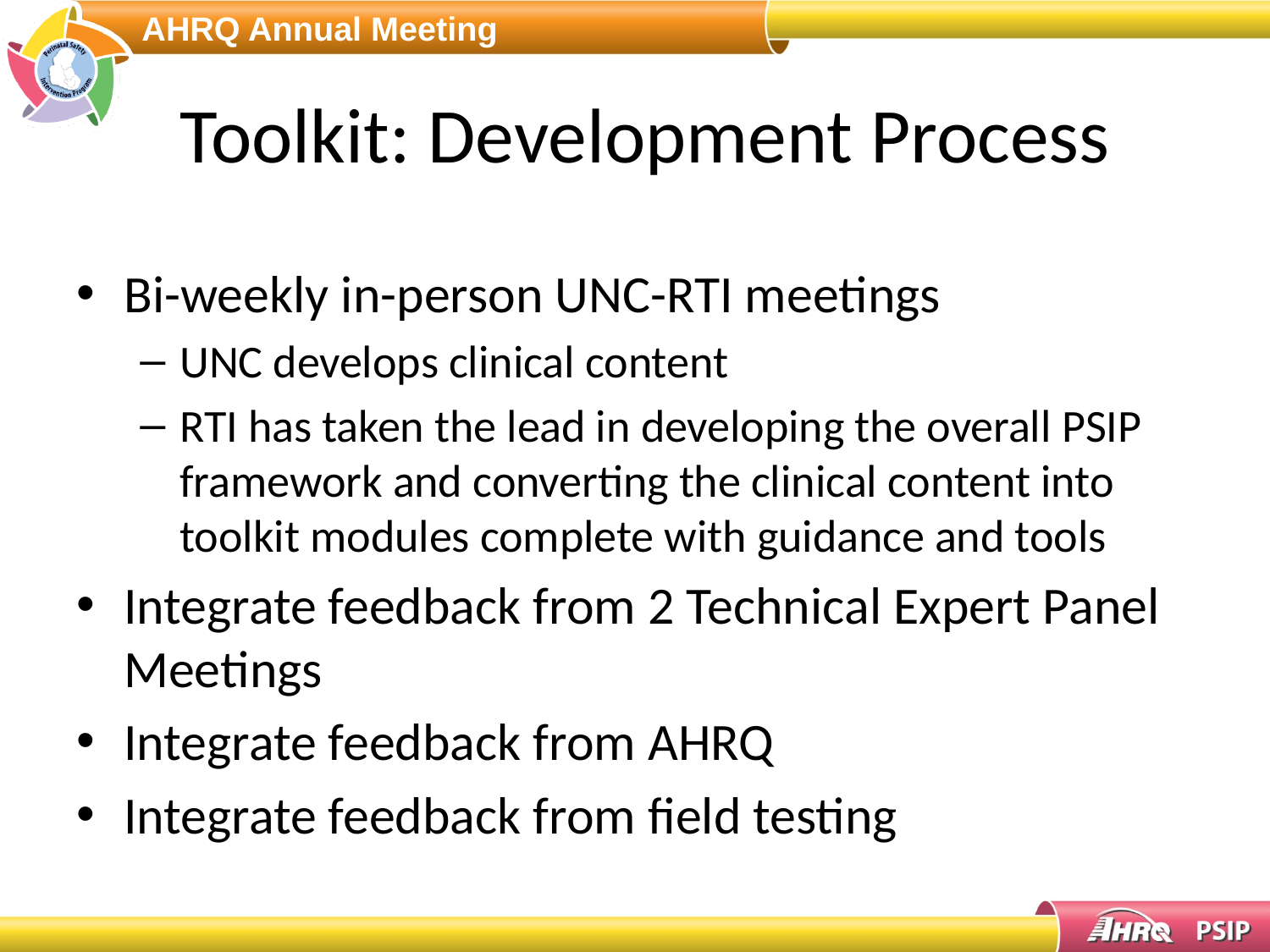

# Toolkit: Development Process
Bi-weekly in-person UNC-RTI meetings
UNC develops clinical content
RTI has taken the lead in developing the overall PSIP framework and converting the clinical content into toolkit modules complete with guidance and tools
Integrate feedback from 2 Technical Expert Panel Meetings
Integrate feedback from AHRQ
Integrate feedback from field testing